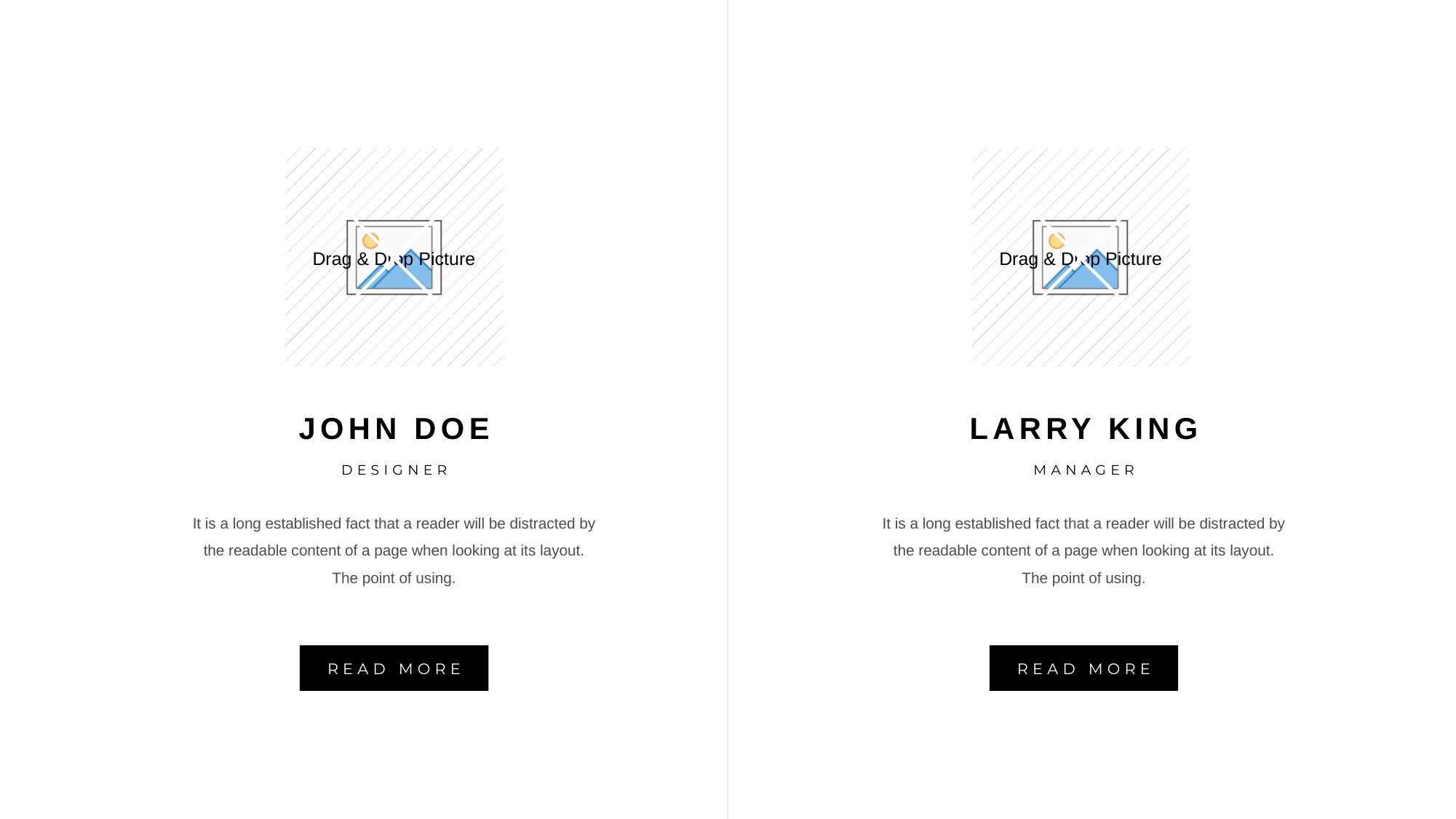

JOHN DOE
LARRY KING
DESIGNER
MANAGER
It is a long established fact that a reader will be distracted by the readable content of a page when looking at its layout. The point of using.
It is a long established fact that a reader will be distracted by the readable content of a page when looking at its layout. The point of using.
READ MORE
READ MORE